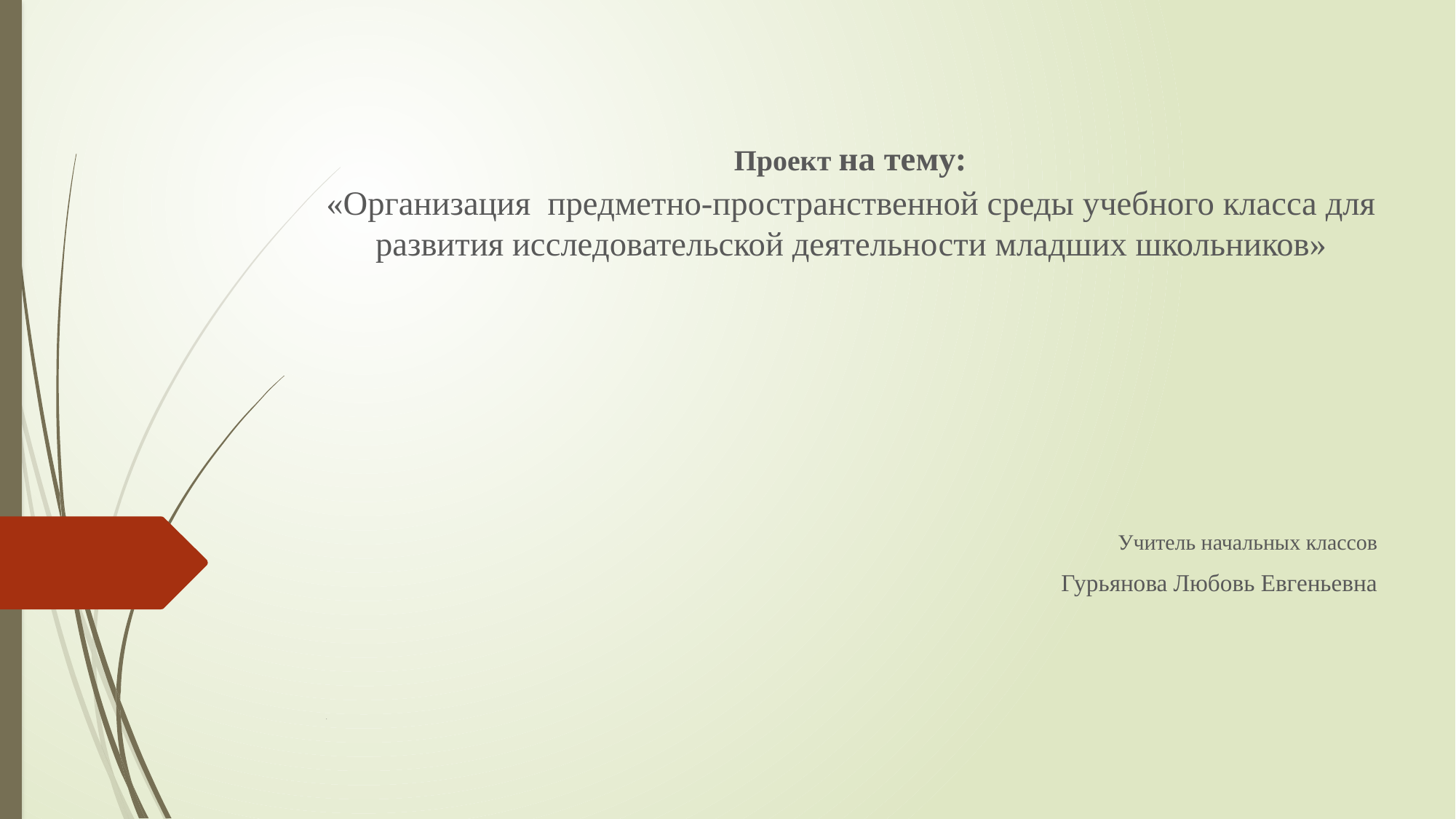

Проект на тему:
«Организация  предметно-пространственной среды учебного класса для развития исследовательской деятельности младших школьников»

Учитель начальных классов
  Гурьянова Любовь Евгеньевна

.